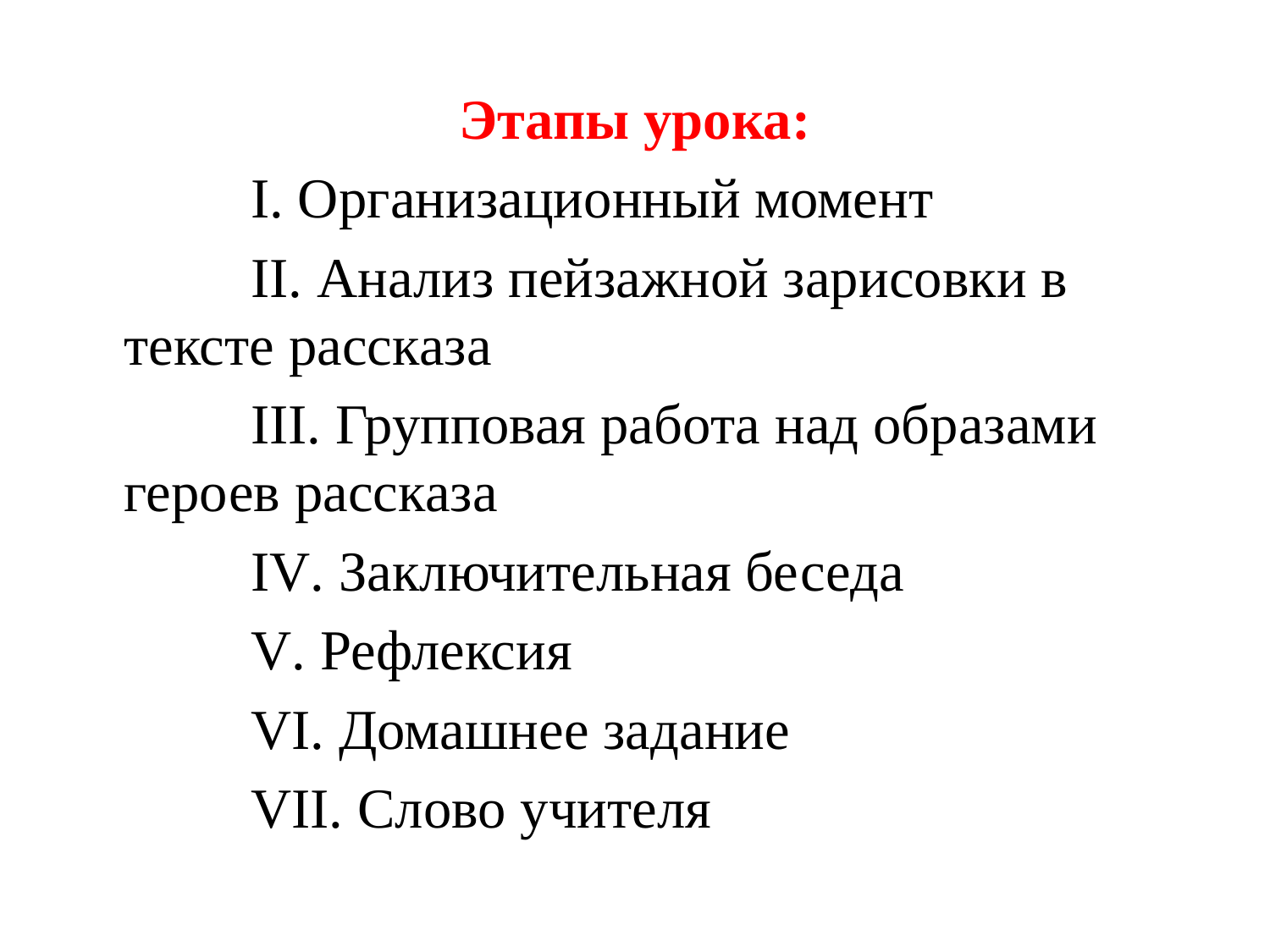

Этапы урока:
		I. Организационный момент
		II. Анализ пейзажной зарисовки в тексте рассказа
		III. Групповая работа над образами героев рассказа
		IV. Заключительная беседа
		V. Рефлексия
		VI. Домашнее задание
		VII. Слово учителя